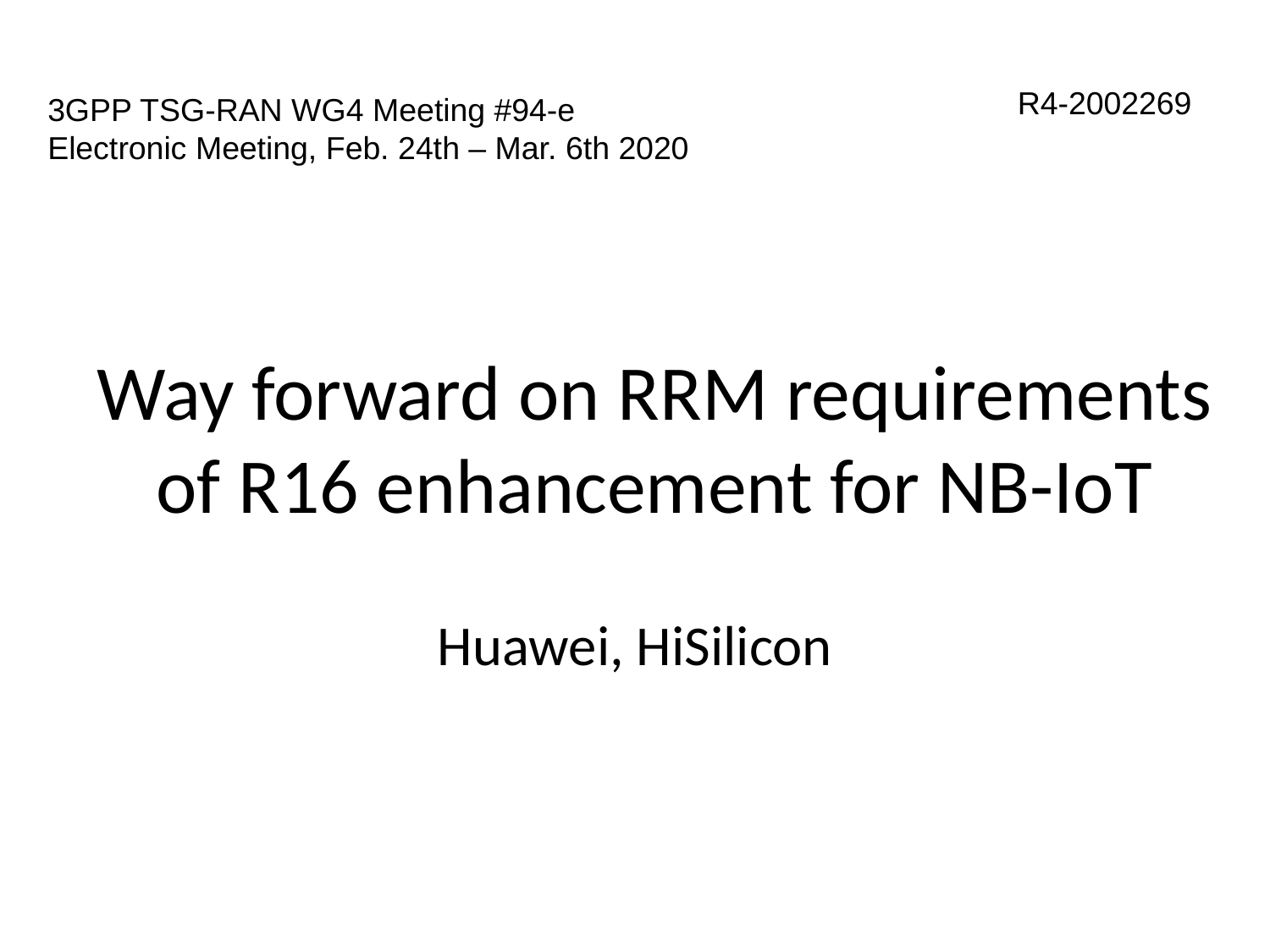

# 3GPP TSG-RAN WG4 Meeting #94-e Electronic Meeting, Feb. 24th – Mar. 6th 2020
R4-2002269
Way forward on RRM requirements of R16 enhancement for NB-IoT
Huawei, HiSilicon